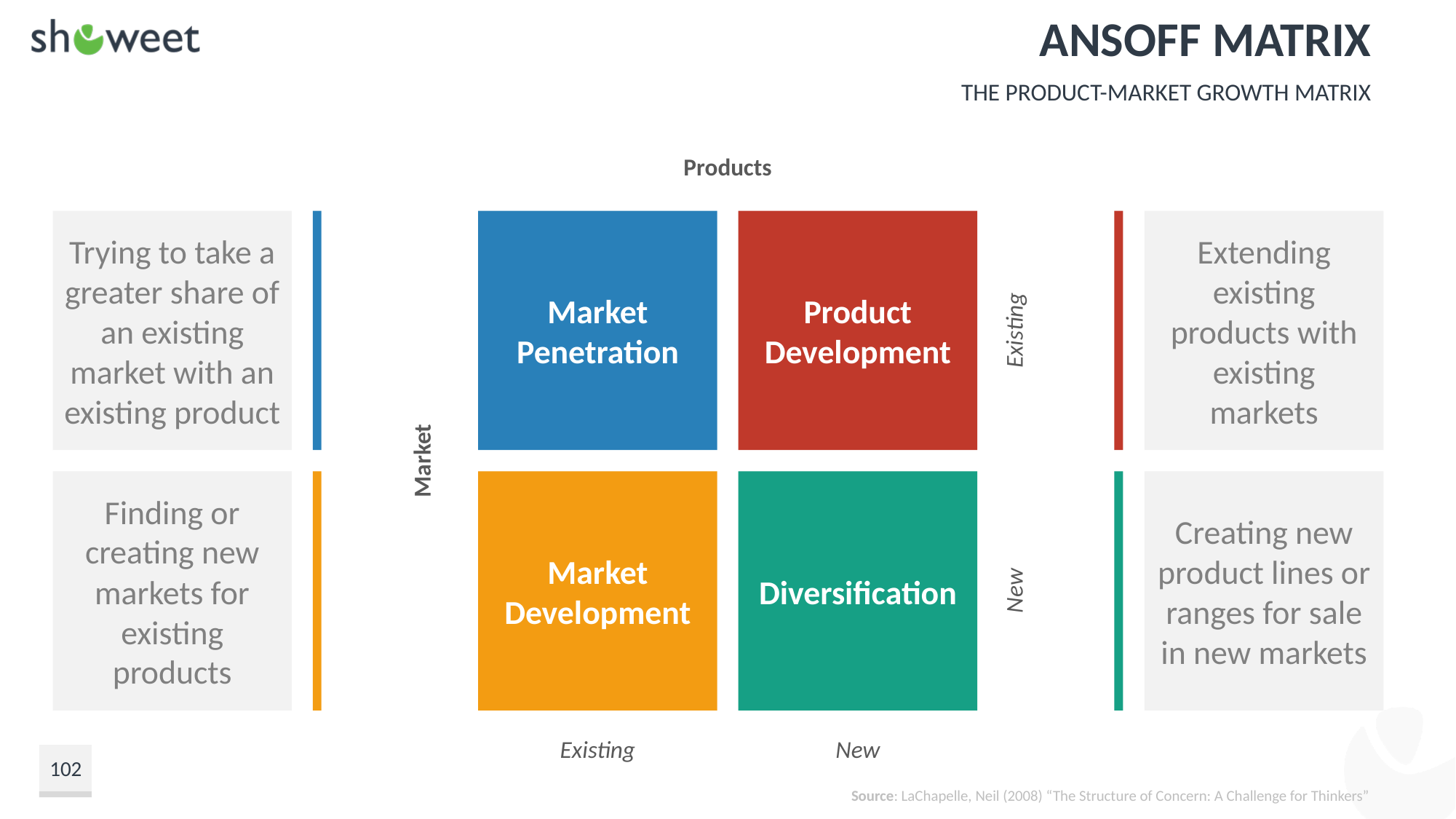

# Ansoff Matrix
The Product-Market Growth Matrix
Products
Market Penetration
Product Development
Existing
Market
Market Development
Diversification
New
Existing
New
Extending existing products with existing markets
Trying to take a greater share of an existing market with an existing product

Finding or creating new markets for existing products

Creating new product lines or ranges for sale in new markets

102
Source: LaChapelle, Neil (2008) “The Structure of Concern: A Challenge for Thinkers”